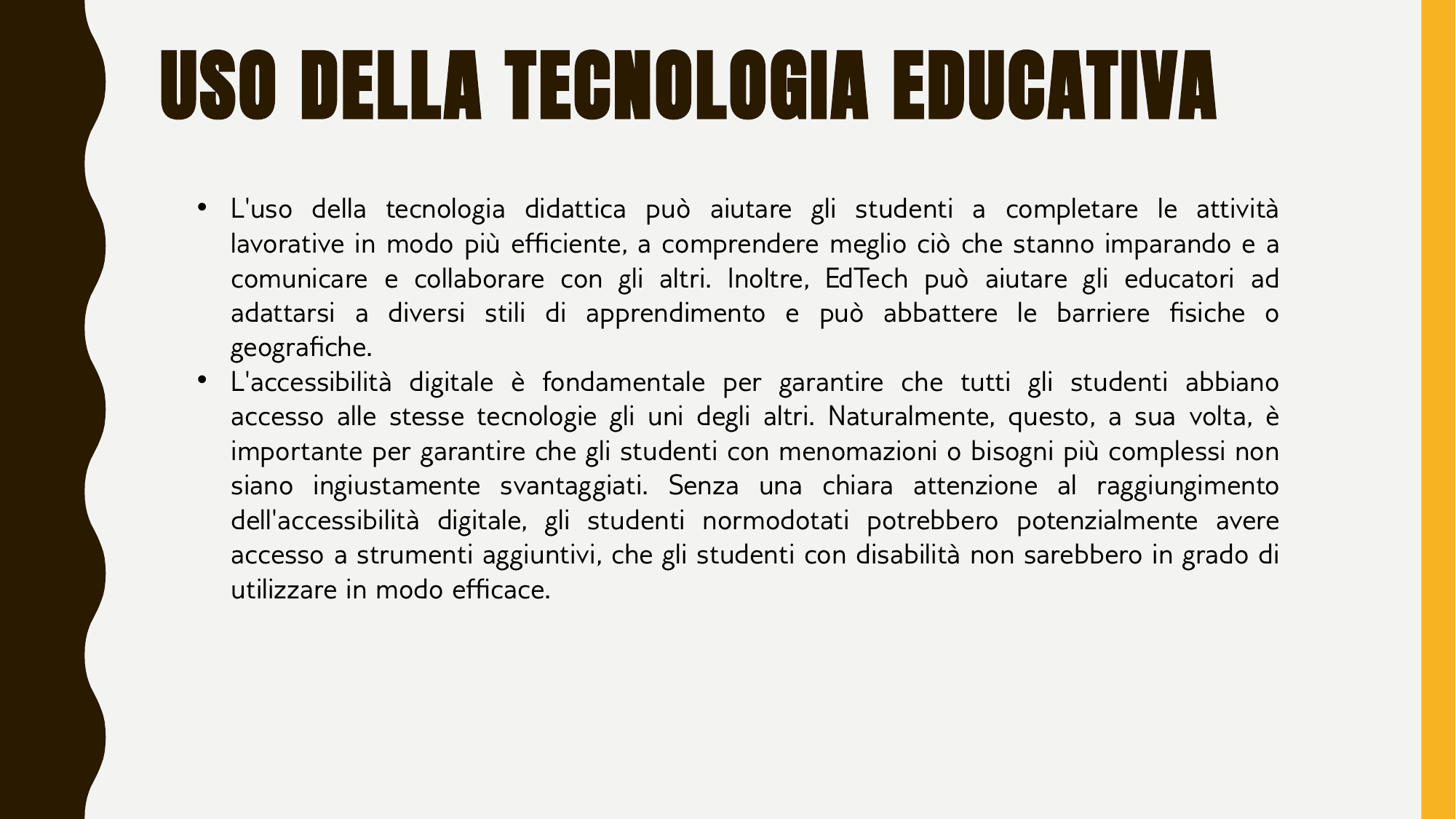

# Uso della tecnologia educativa
L'uso della tecnologia didattica può aiutare gli studenti a completare le attività lavorative in modo più efficiente, a comprendere meglio ciò che stanno imparando e a comunicare e collaborare con gli altri. Inoltre, EdTech può aiutare gli educatori ad adattarsi a diversi stili di apprendimento e può abbattere le barriere fisiche o geografiche.
L'accessibilità digitale è fondamentale per garantire che tutti gli studenti abbiano accesso alle stesse tecnologie gli uni degli altri. Naturalmente, questo, a sua volta, è importante per garantire che gli studenti con menomazioni o bisogni più complessi non siano ingiustamente svantaggiati. Senza una chiara attenzione al raggiungimento dell'accessibilità digitale, gli studenti normodotati potrebbero potenzialmente avere accesso a strumenti aggiuntivi, che gli studenti con disabilità non sarebbero in grado di utilizzare in modo efficace.